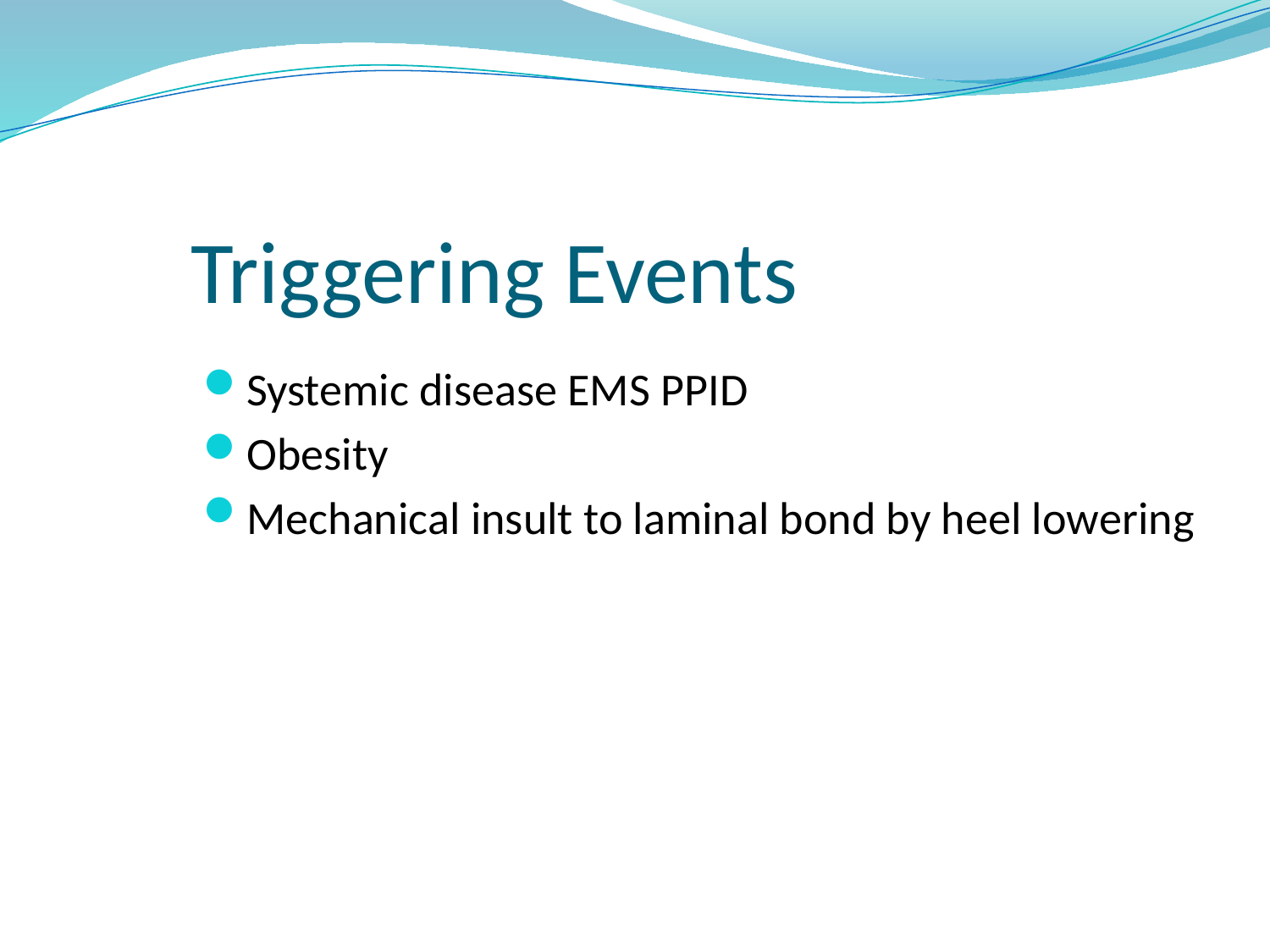

Triggering Events
Systemic disease EMS PPID
Obesity
Mechanical insult to laminal bond by heel lowering